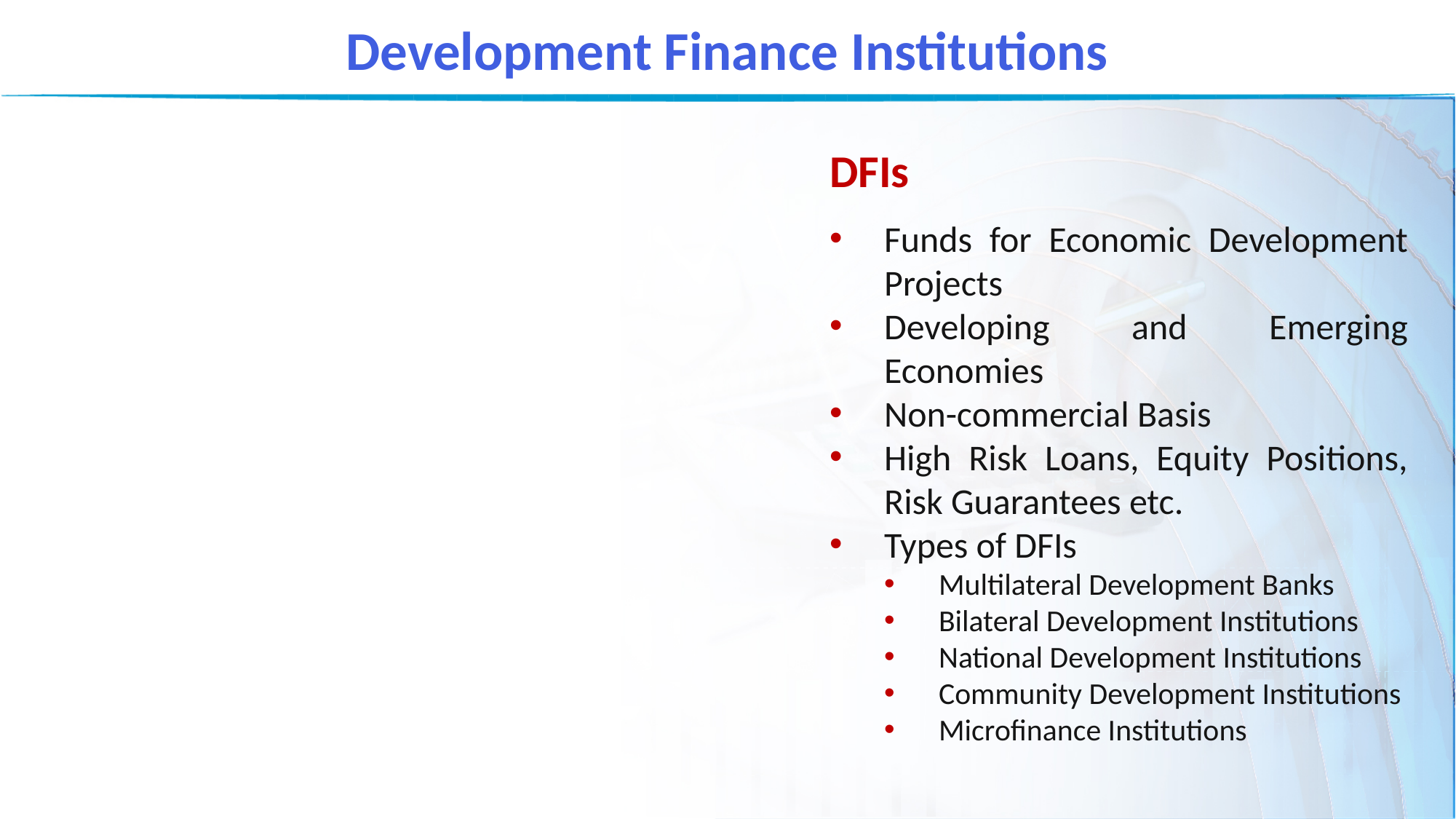

Development Finance Institutions
DFIs

Funds for Economic Development Projects
Developing and Emerging Economies
Non-commercial Basis
High Risk Loans, Equity Positions, Risk Guarantees etc.
Types of DFIs
Multilateral Development Banks
Bilateral Development Institutions
National Development Institutions
Community Development Institutions
Microfinance Institutions